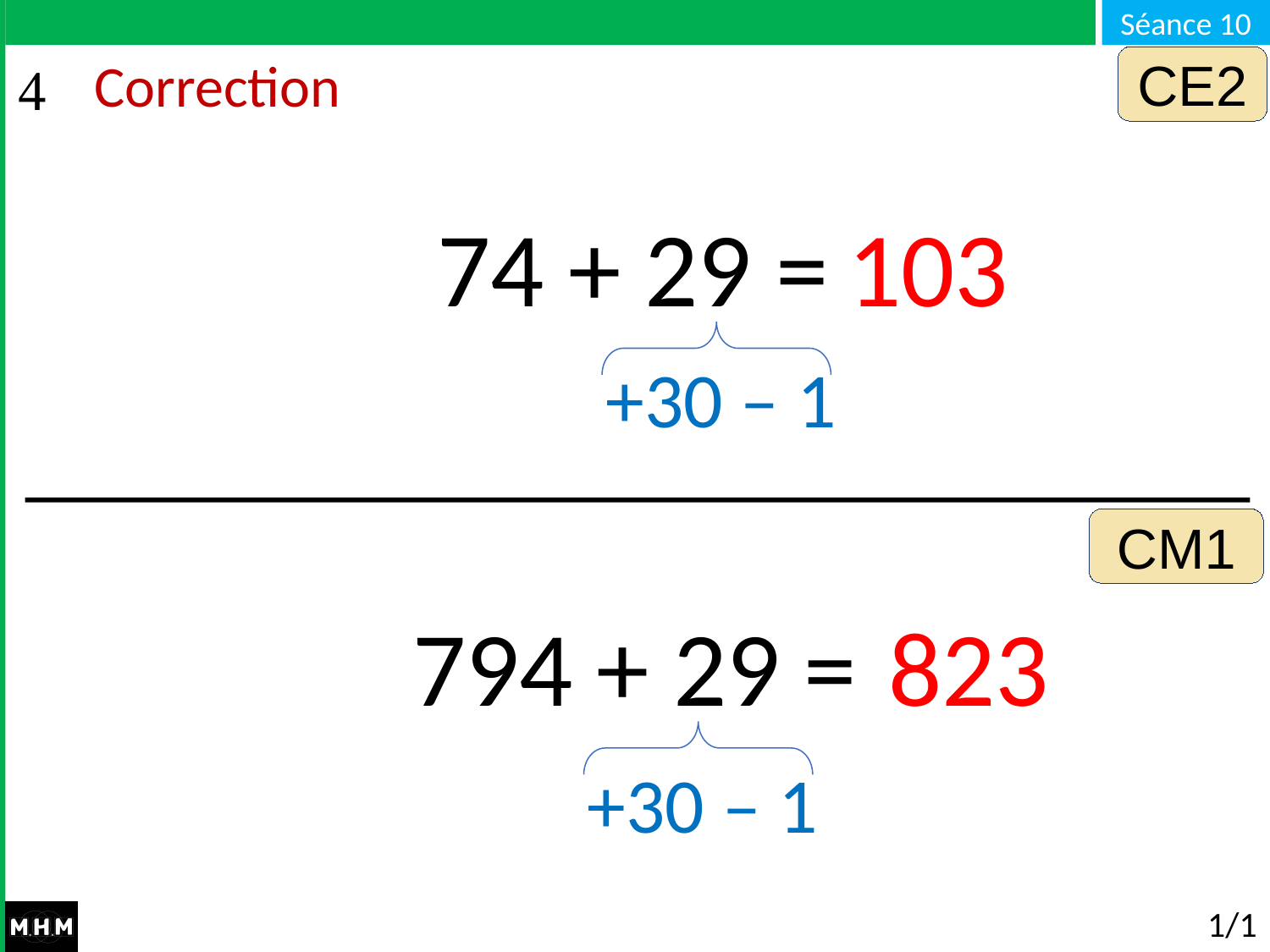

CE2
# Correction
74 + 29 =
103

+30 – 1

CM1
794 + 29 =
823

+30 – 1
1/10